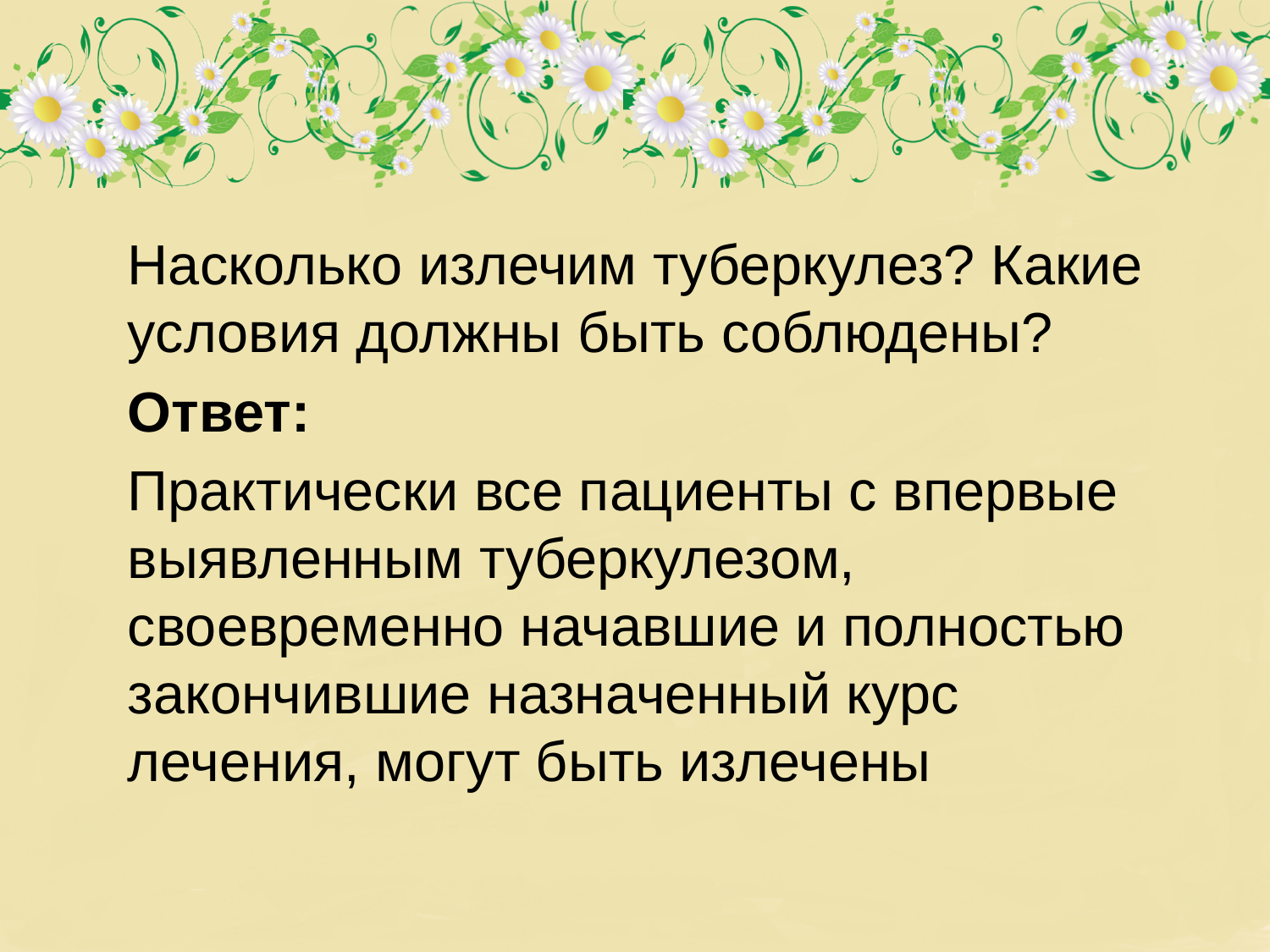

#
	Насколько излечим туберкулез? Какие условия должны быть соблюдены?
	Ответ:
	Практически все пациенты с впервые выявленным туберкулезом, своевременно начавшие и полностью закончившие назначенный курс лечения, могут быть излечены